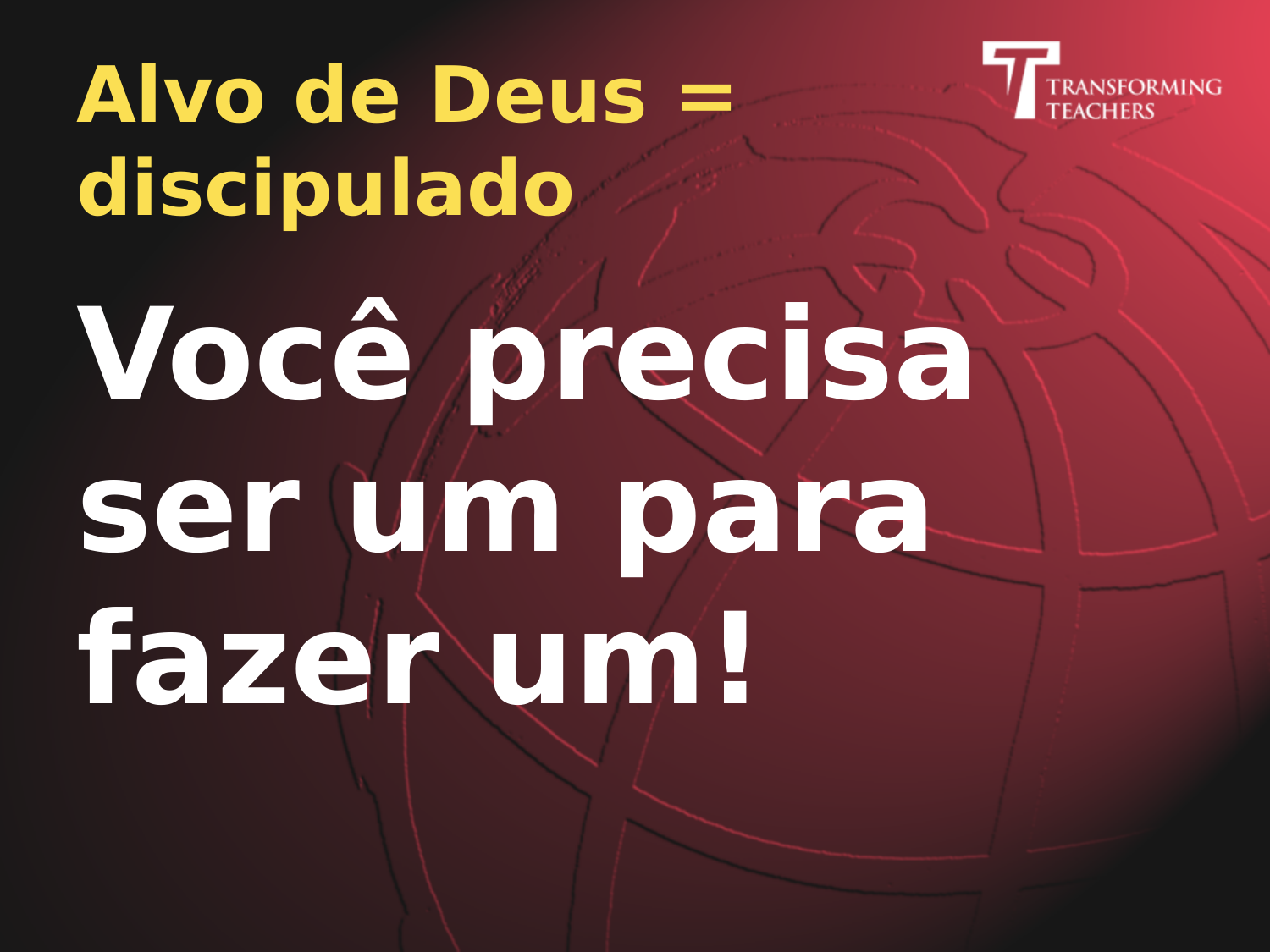

# Alvo de Deus = discipulado
Você precisa ser um para fazer um!